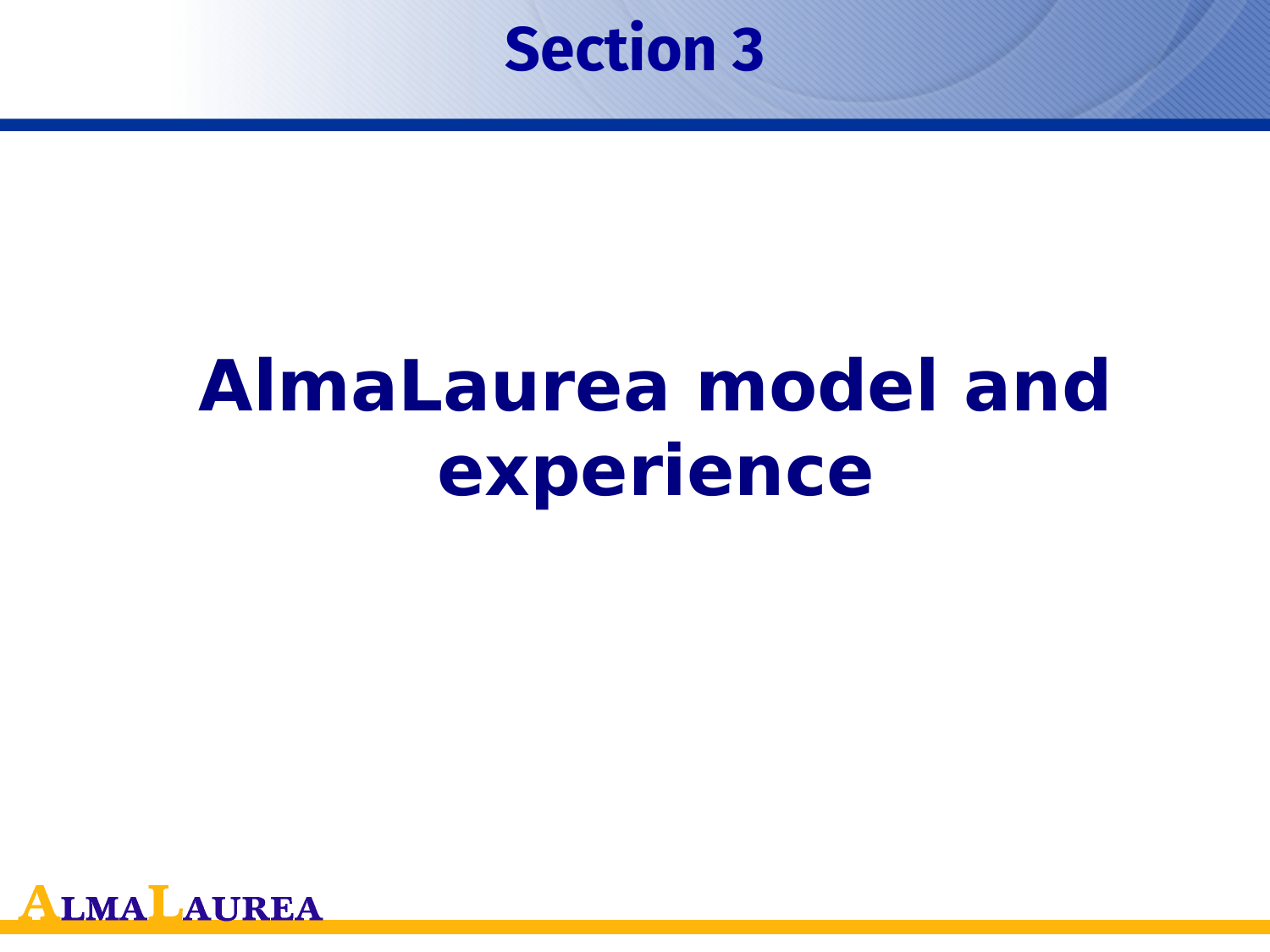

# Section 3
AlmaLaurea model and experience